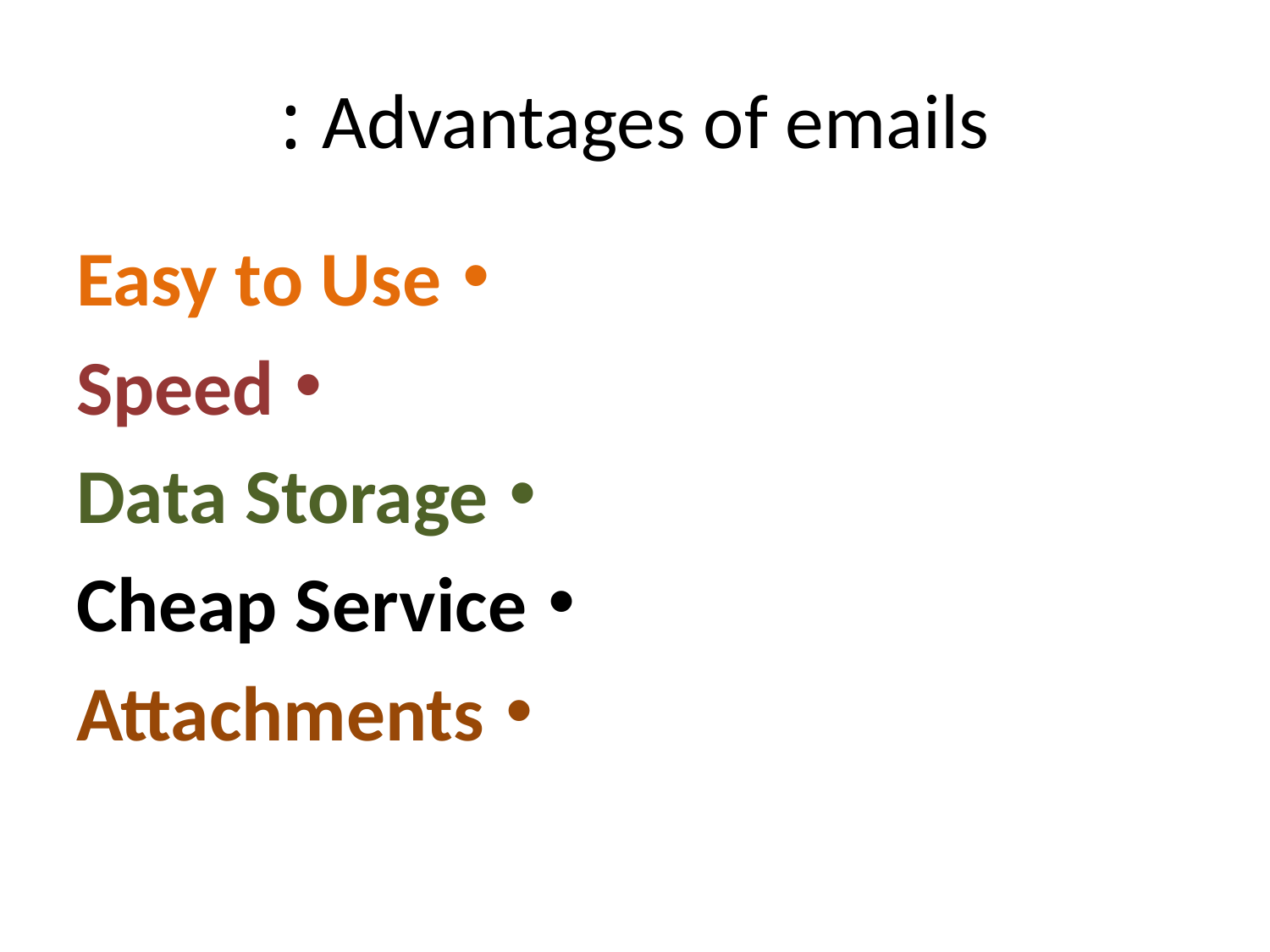

# Advantages of emails :
Easy to Use
Speed
Data Storage
Cheap Service
Attachments